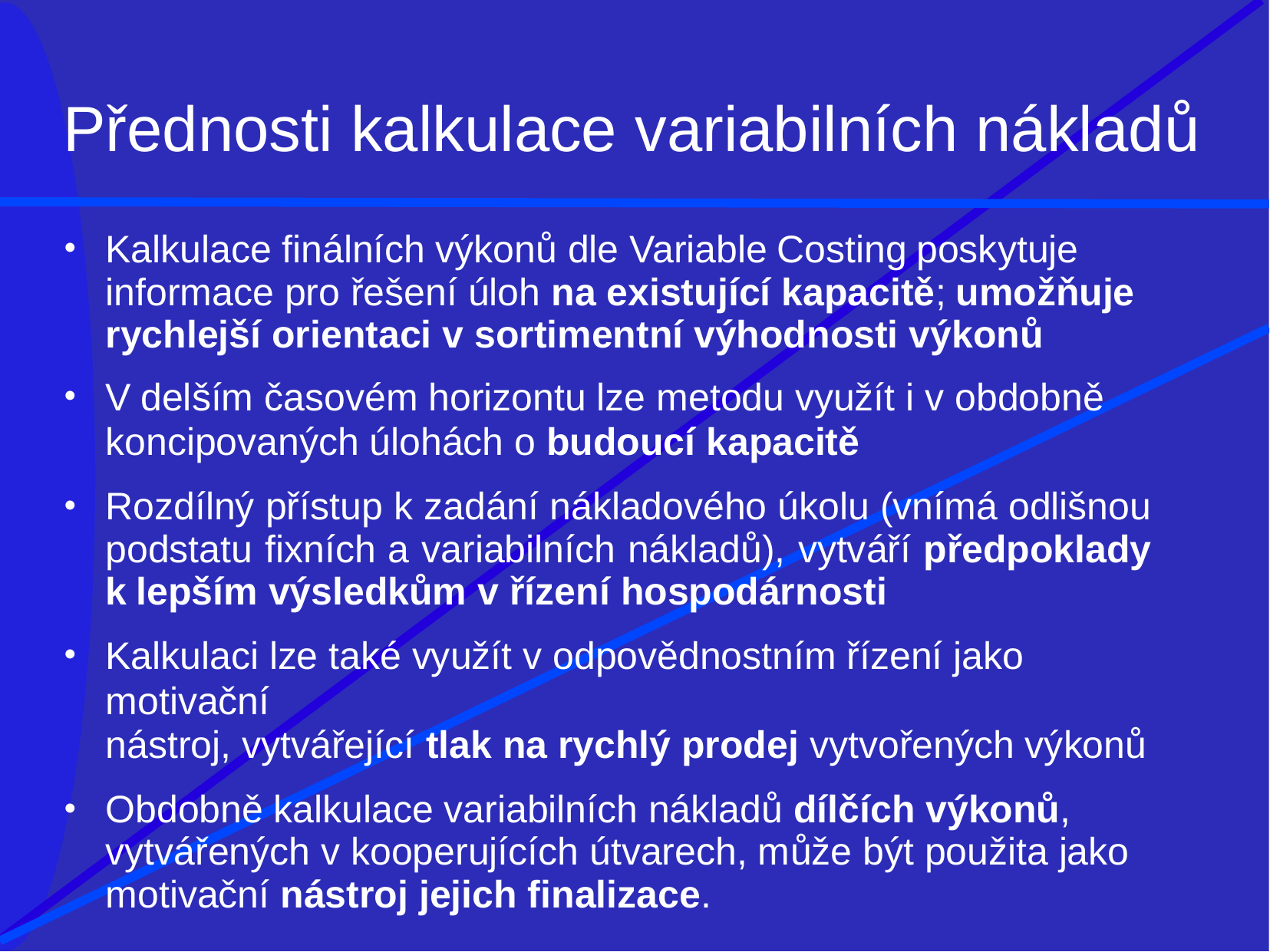

# Přednosti kalkulace variabilních nákladů
Kalkulace finálních výkonů dle Variable Costing poskytuje informace pro řešení úloh na existující kapacitě; umožňuje rychlejší orientaci v sortimentní výhodnosti výkonů
V delším časovém horizontu lze metodu využít i v obdobně
koncipovaných úlohách o budoucí kapacitě
Rozdílný přístup k zadání nákladového úkolu (vnímá odlišnou podstatu fixních a variabilních nákladů), vytváří předpoklady k lepším výsledkům v řízení hospodárnosti
Kalkulaci lze také využít v odpovědnostním řízení jako motivační
nástroj, vytvářející tlak na rychlý prodej vytvořených výkonů
Obdobně kalkulace variabilních nákladů dílčích výkonů, vytvářených v kooperujících útvarech, může být použita jako motivační nástroj jejich finalizace.